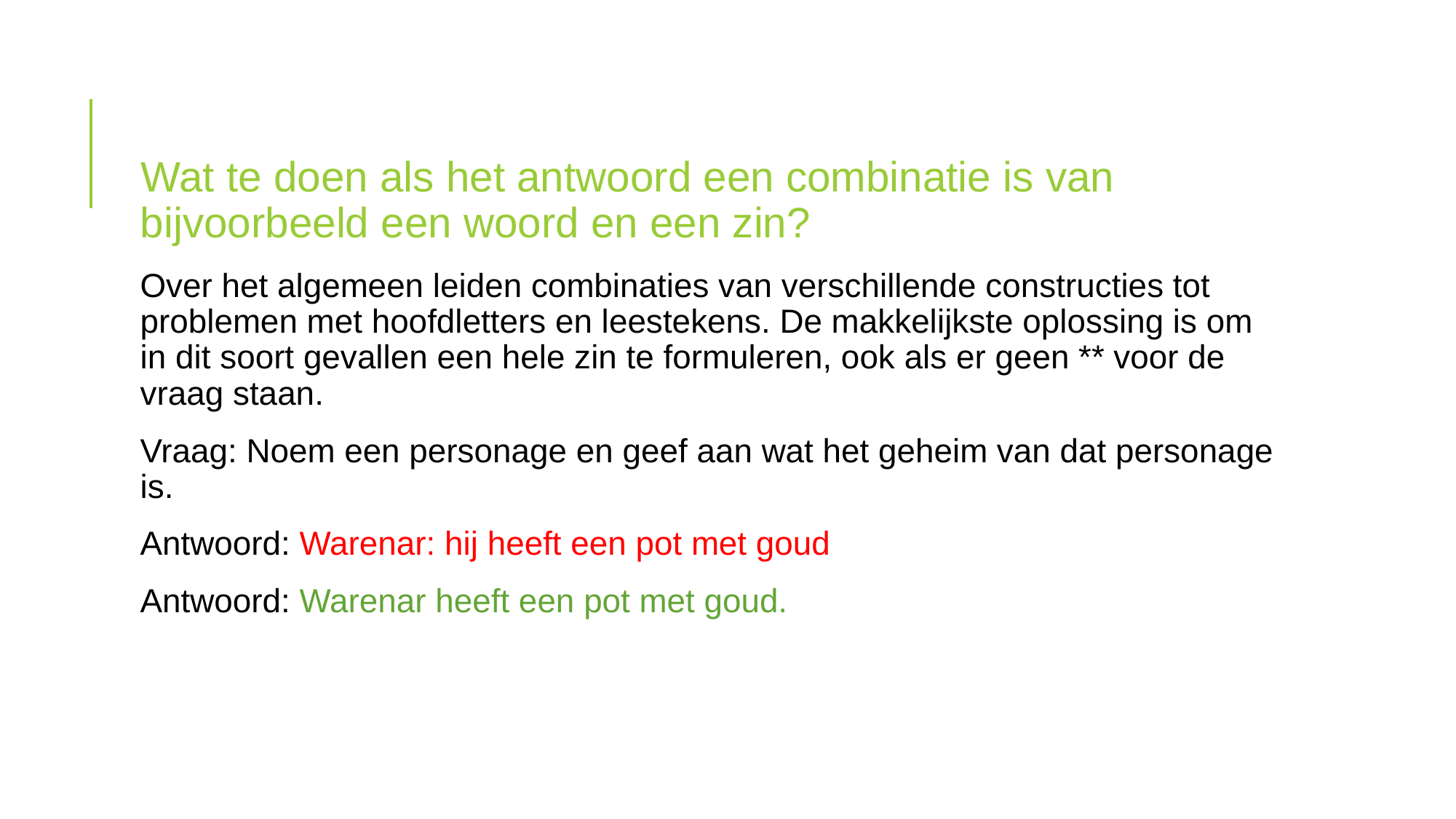

Wat te doen als het antwoord een combinatie is van bijvoorbeeld een woord en een zin?
Over het algemeen leiden combinaties van verschillende constructies tot problemen met hoofdletters en leestekens. De makkelijkste oplossing is om in dit soort gevallen een hele zin te formuleren, ook als er geen ** voor de vraag staan.
Vraag: Noem een personage en geef aan wat het geheim van dat personage is.
Antwoord: Warenar: hij heeft een pot met goud
Antwoord: Warenar heeft een pot met goud.